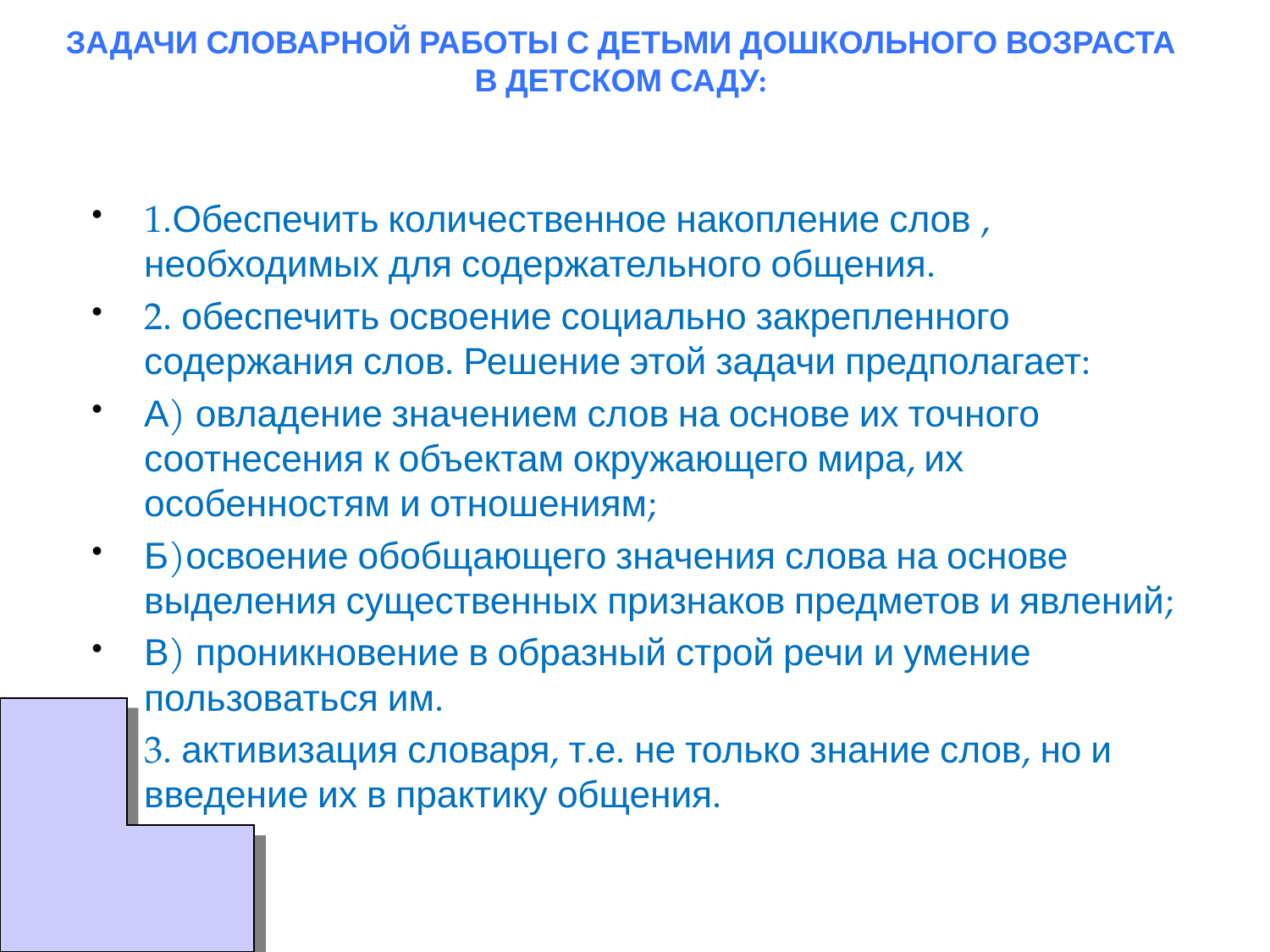

# задачи словарной работы с детьми дошкольного возраста в детском саду:
1.Обеспечить количественное накопление слов , необходимых для содержательного общения.
2. обеспечить освоение социально закрепленного содержания слов. Решение этой задачи предполагает:
А) овладение значением слов на основе их точного соотнесения к объектам окружающего мира, их особенностям и отношениям;
Б)освоение обобщающего значения слова на основе выделения существенных признаков предметов и явлений;
В) проникновение в образный строй речи и умение пользоваться им.
3. активизация словаря, т.е. не только знание слов, но и введение их в практику общения.